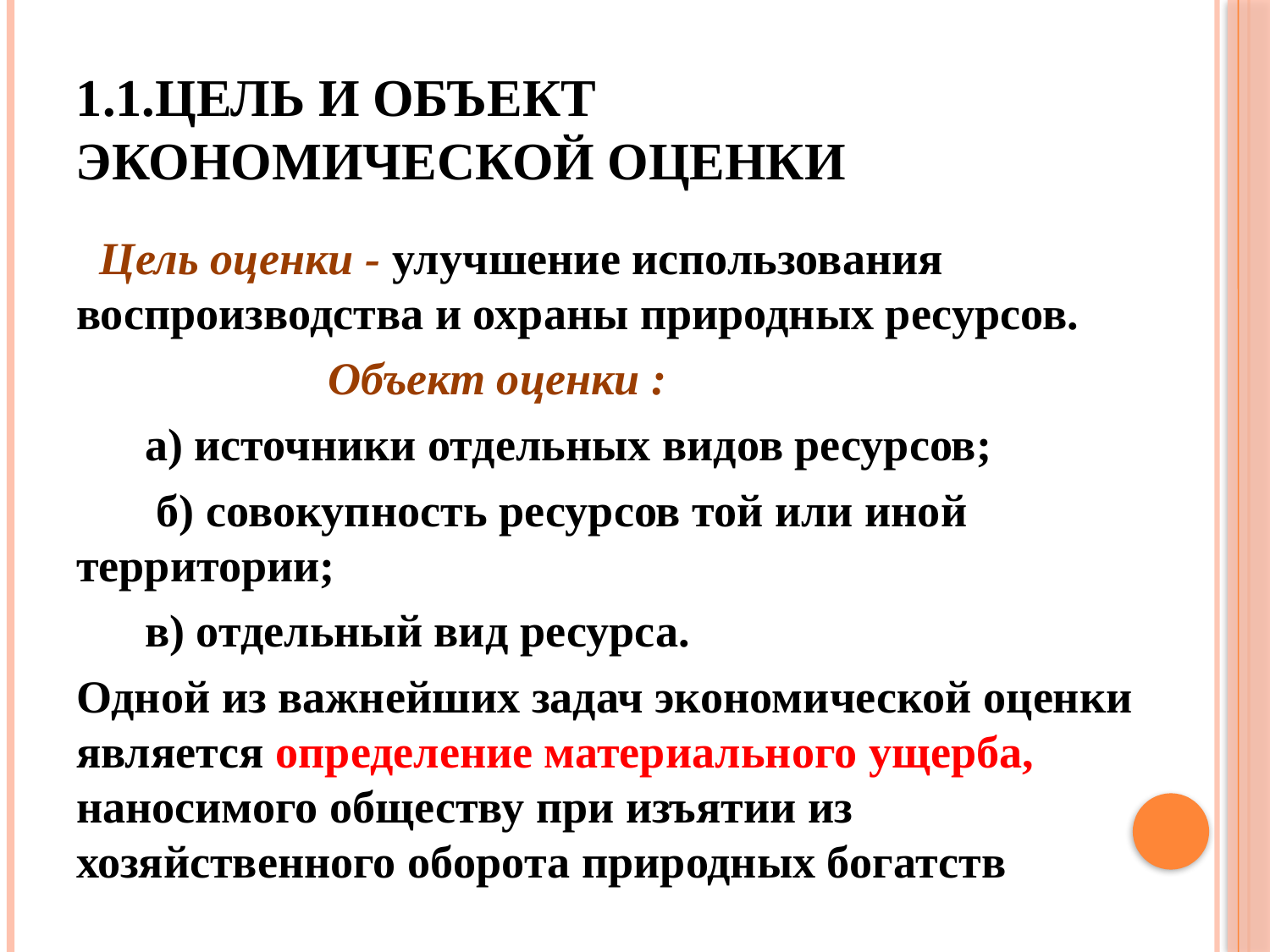

# 1.1.Цель и объект экономической оценки
  Цель оценки - улучшение использования воспроизводства и охраны природных ресурсов.
                      Объект оценки :
      а) источники отдельных видов ресурсов;
       б) совокупность ресурсов той или иной территории;
      в) отдельный вид ресурса.
Одной из важнейших задач экономической оценки является определение материального ущерба, наносимого обществу при изъятии из хозяйственного оборота природных богатств